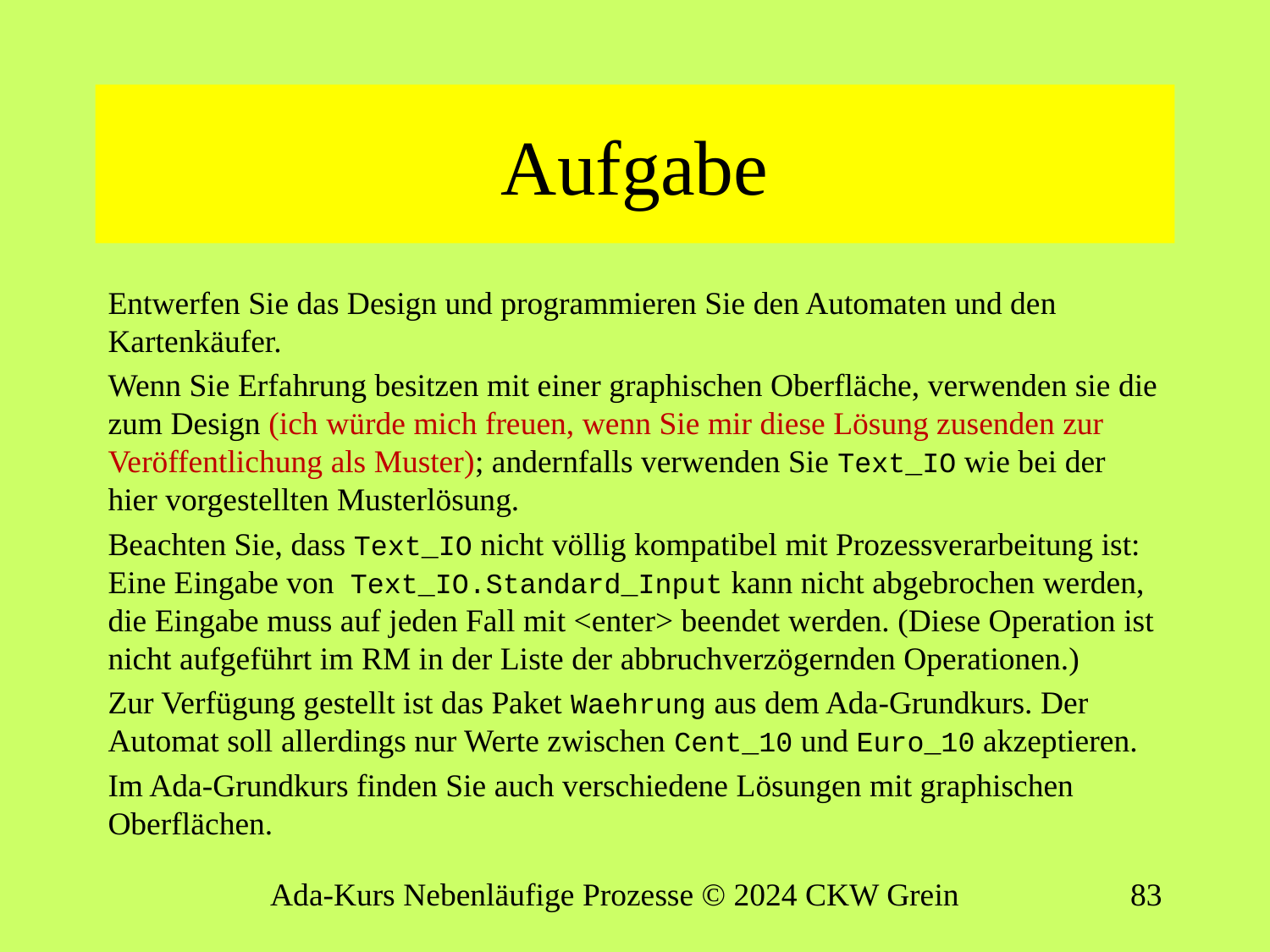

# Aufgabe
Entwerfen Sie das Design und programmieren Sie den Automaten und den Kartenkäufer.
Wenn Sie Erfahrung besitzen mit einer graphischen Oberfläche, verwenden sie die zum Design (ich würde mich freuen, wenn Sie mir diese Lösung zusenden zur Veröffentlichung als Muster); andernfalls verwenden Sie Text_IO wie bei der hier vorgestellten Musterlösung.
Beachten Sie, dass Text_IO nicht völlig kompatibel mit Prozessverarbeitung ist: Eine Eingabe von  Text_IO.Standard_Input kann nicht abgebrochen werden, die Eingabe muss auf jeden Fall mit <enter> beendet werden. (Diese Operation ist nicht aufgeführt im RM in der Liste der abbruchverzögernden Operationen.)
Zur Verfügung gestellt ist das Paket Waehrung aus dem Ada-Grundkurs. Der Automat soll allerdings nur Werte zwischen Cent_10 und Euro_10 akzeptieren.
Im Ada-Grundkurs finden Sie auch verschiedene Lösungen mit graphischen Oberflächen.
Ada-Kurs Nebenläufige Prozesse © 2024 CKW Grein
83